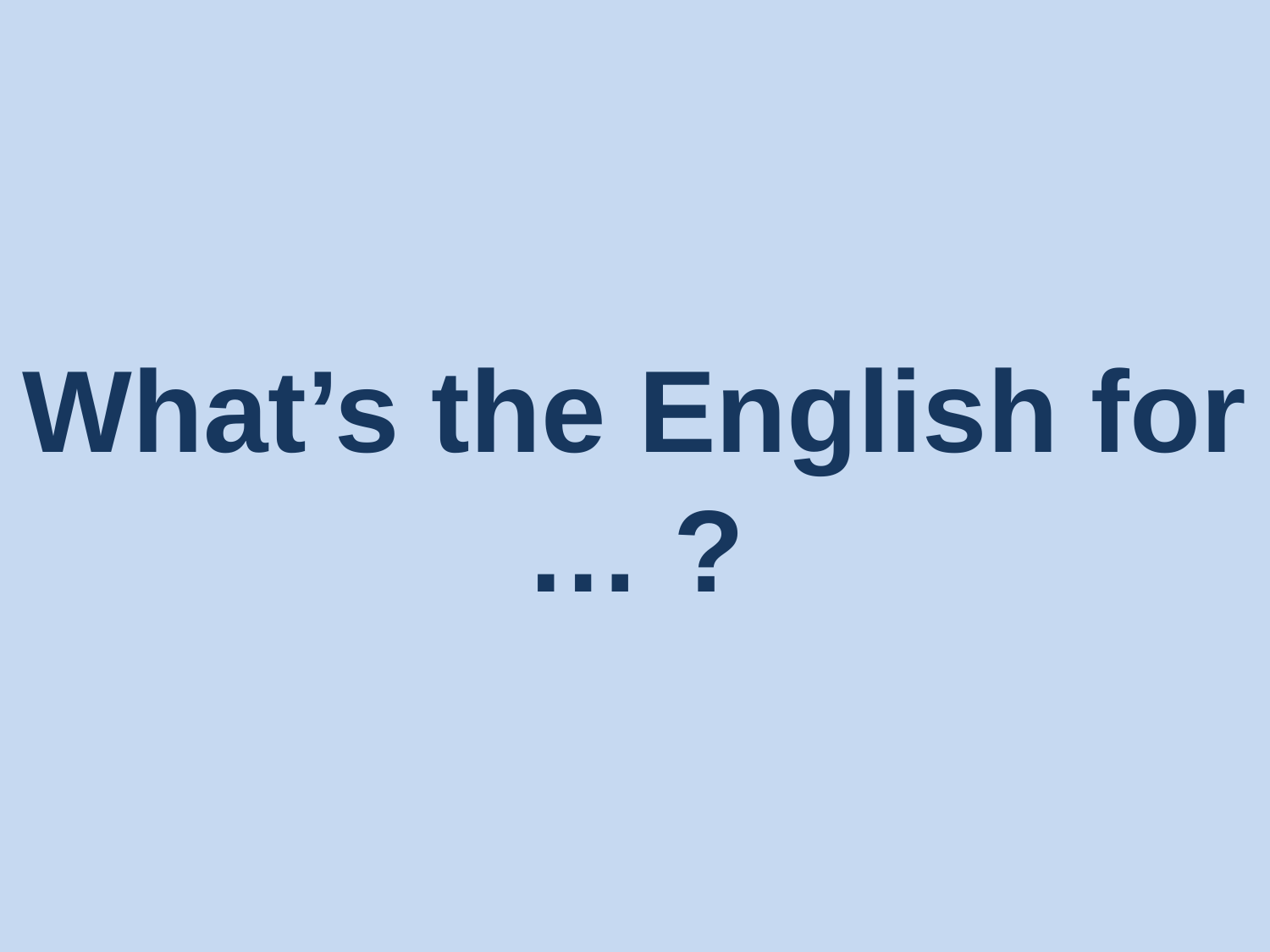

# What’s the English for … ?